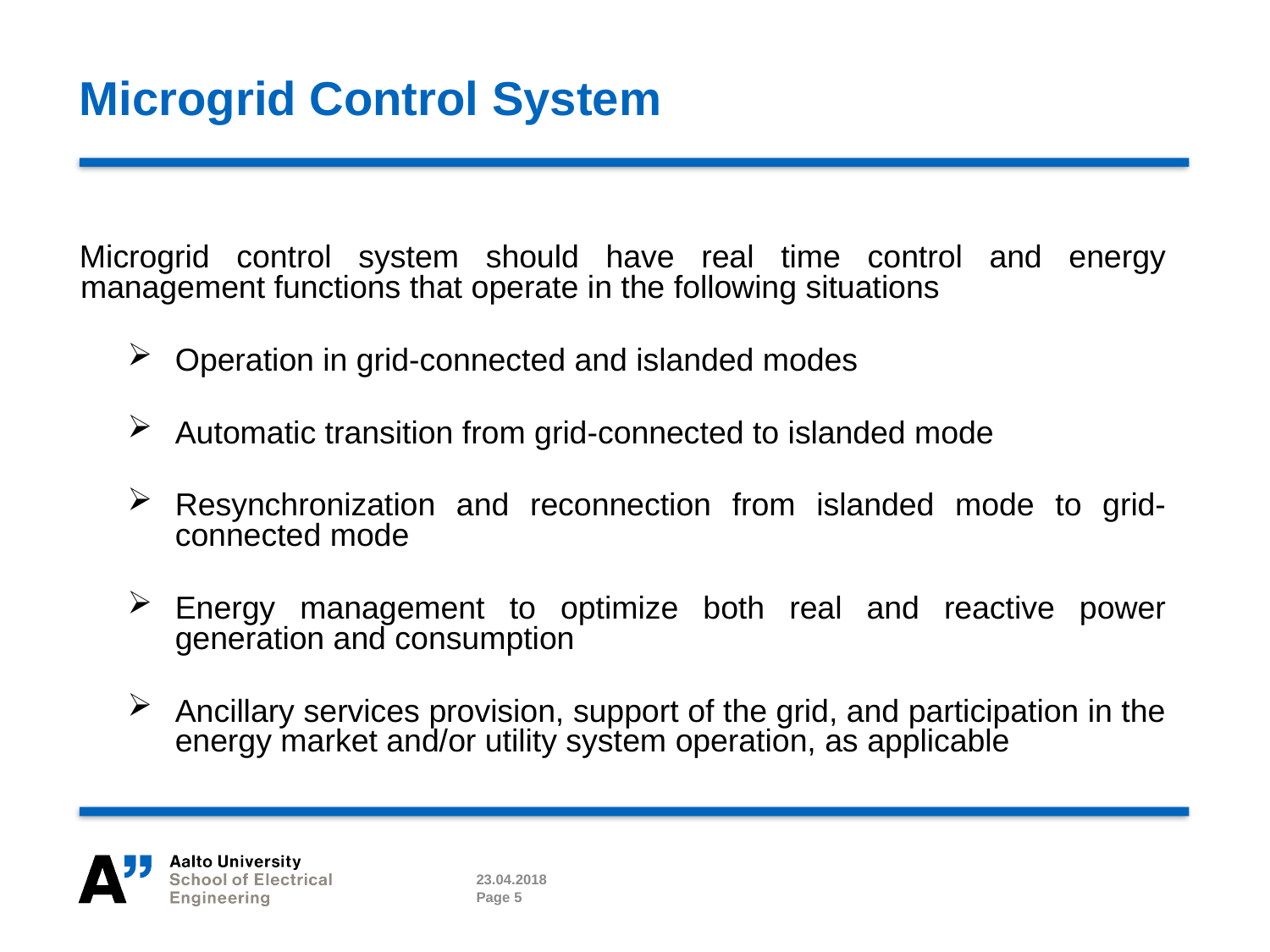

# Microgrid Control System

Microgrid control system should have real time control and energy management functions that operate in the following situations

Operation in grid-connected and islanded modes

Automatic transition from grid-connected to islanded mode

Resynchronization and reconnection from islanded mode to grid-connected mode

Energy management to optimize both real and reactive power generation and consumption

Ancillary services provision, support of the grid, and participation in the energy market and/or utility system operation, as applicable

23.04.2018
Page 5